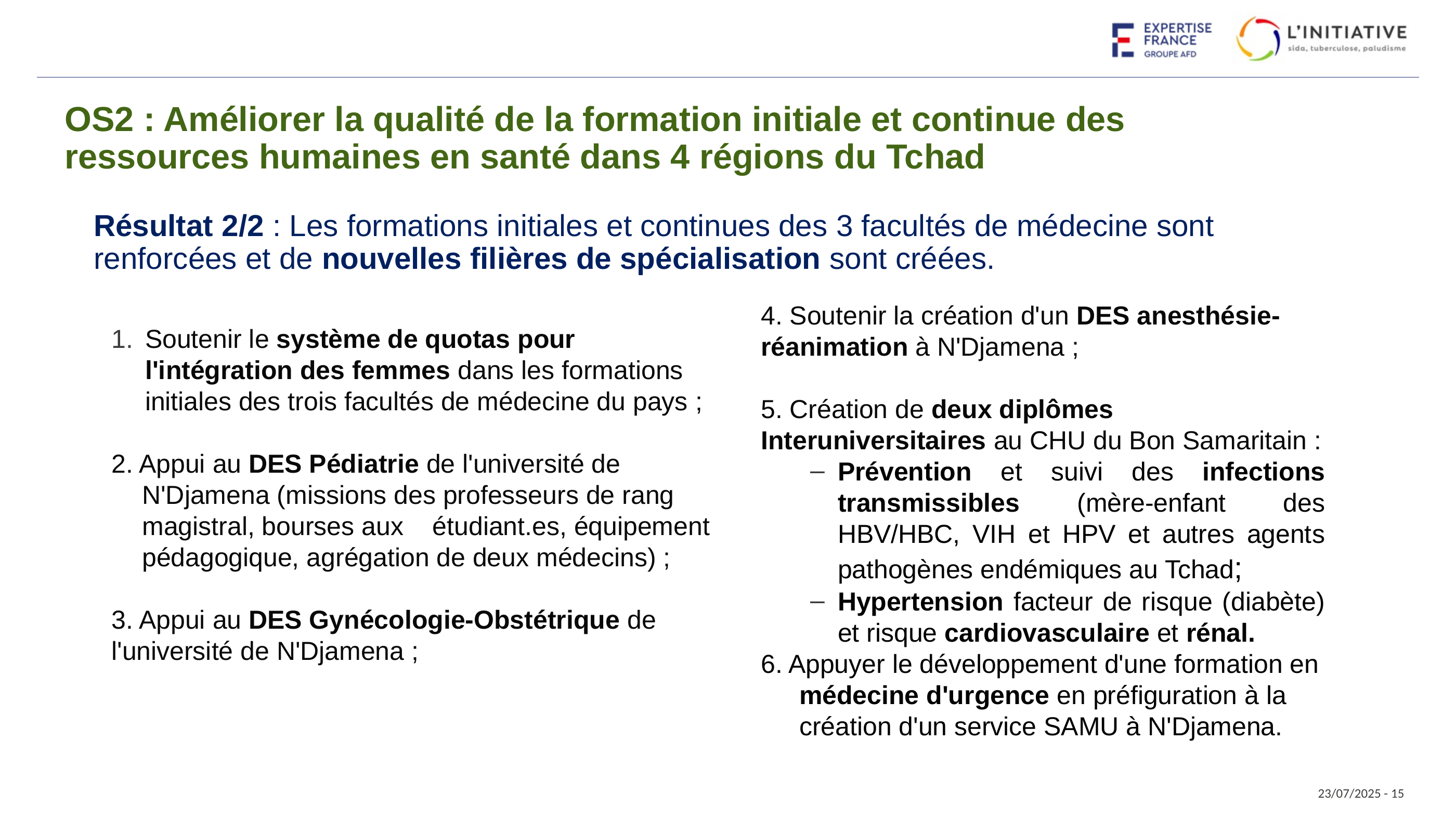

OS2 : Améliorer la qualité de la formation initiale et continue des ressources humaines en santé dans 4 régions du Tchad

Résultat 2/2 : Les formations initiales et continues des 3 facultés de médecine sont renforcées et de nouvelles filières de spécialisation sont créées.
4. Soutenir la création d'un DES anesthésie-réanimation à N'Djamena ;

5. Création de deux diplômes Interuniversitaires au CHU du Bon Samaritain :
Prévention et suivi des infections transmissibles (mère-enfant des HBV/HBC, VIH et HPV et autres agents pathogènes endémiques au Tchad;
Hypertension facteur de risque (diabète) et risque cardiovasculaire et rénal.
6. Appuyer le développement d'une formation en médecine d'urgence en préfiguration à la   création d'un service SAMU à N'Djamena.

Soutenir le système de quotas pour l'intégration des femmes dans les formations initiales des trois facultés de médecine du pays ;

2. Appui au DES Pédiatrie de l'université de N'Djamena (missions des professeurs de rang magistral, bourses aux    étudiant.es, équipement pédagogique, agrégation de deux médecins) ;

3. Appui au DES Gynécologie-Obstétrique de l'université de N'Djamena ;
23/07/2025 - 15